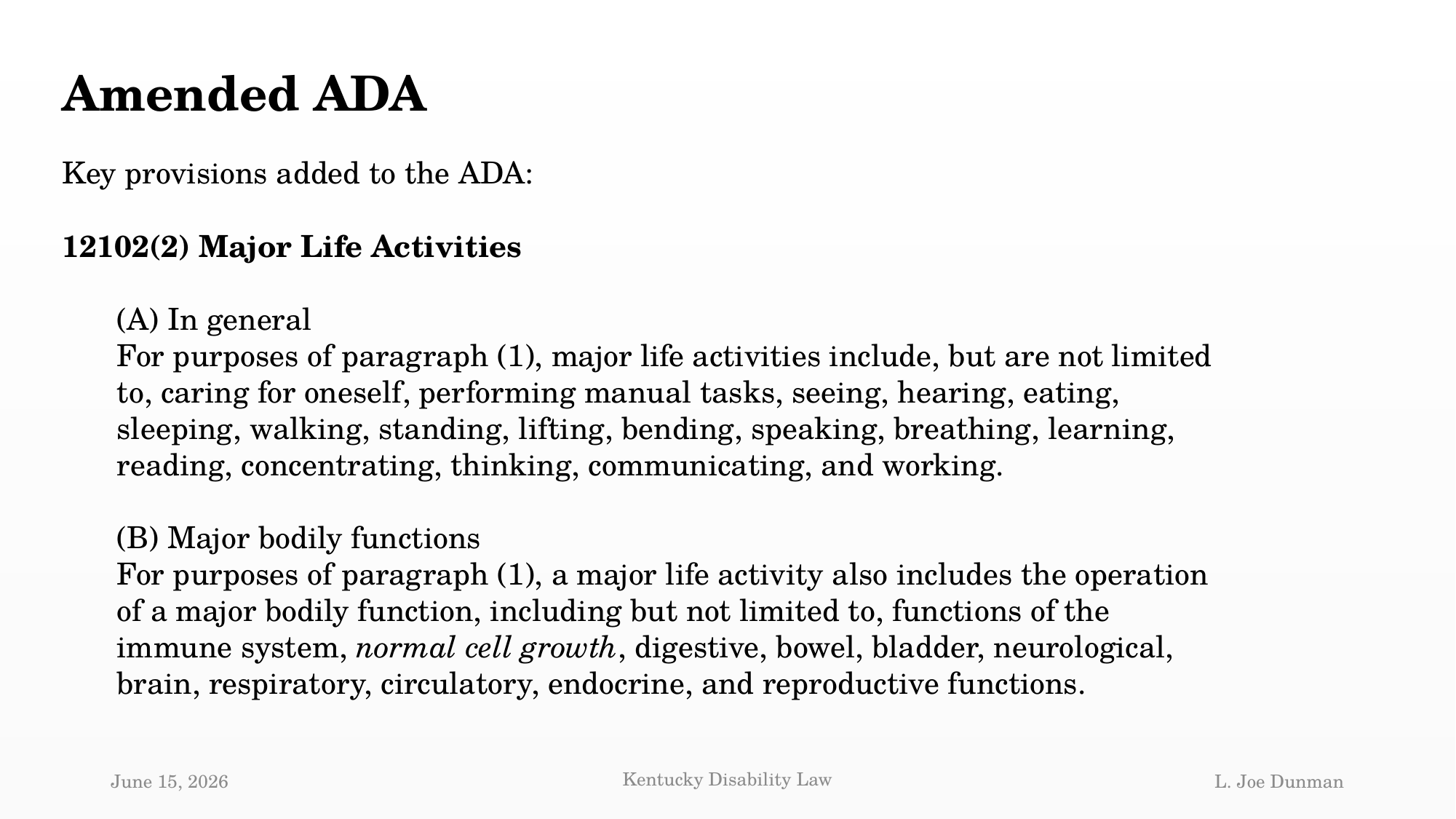

Amended ADA

Key provisions added to the ADA:

12102(2) Major Life Activities

(A) In general
For purposes of paragraph (1), major life activities include, but are not limited to, caring for oneself, performing manual tasks, seeing, hearing, eating, sleeping, walking, standing, lifting, bending, speaking, breathing, learning, reading, concentrating, thinking, communicating, and working.

(B) Major bodily functions
For purposes of paragraph (1), a major life activity also includes the operation of a major bodily function, including but not limited to, functions of the immune system, normal cell growth, digestive, bowel, bladder, neurological, brain, respiratory, circulatory, endocrine, and reproductive functions.

June 15, 2026
Kentucky Disability Law
L. Joe Dunman